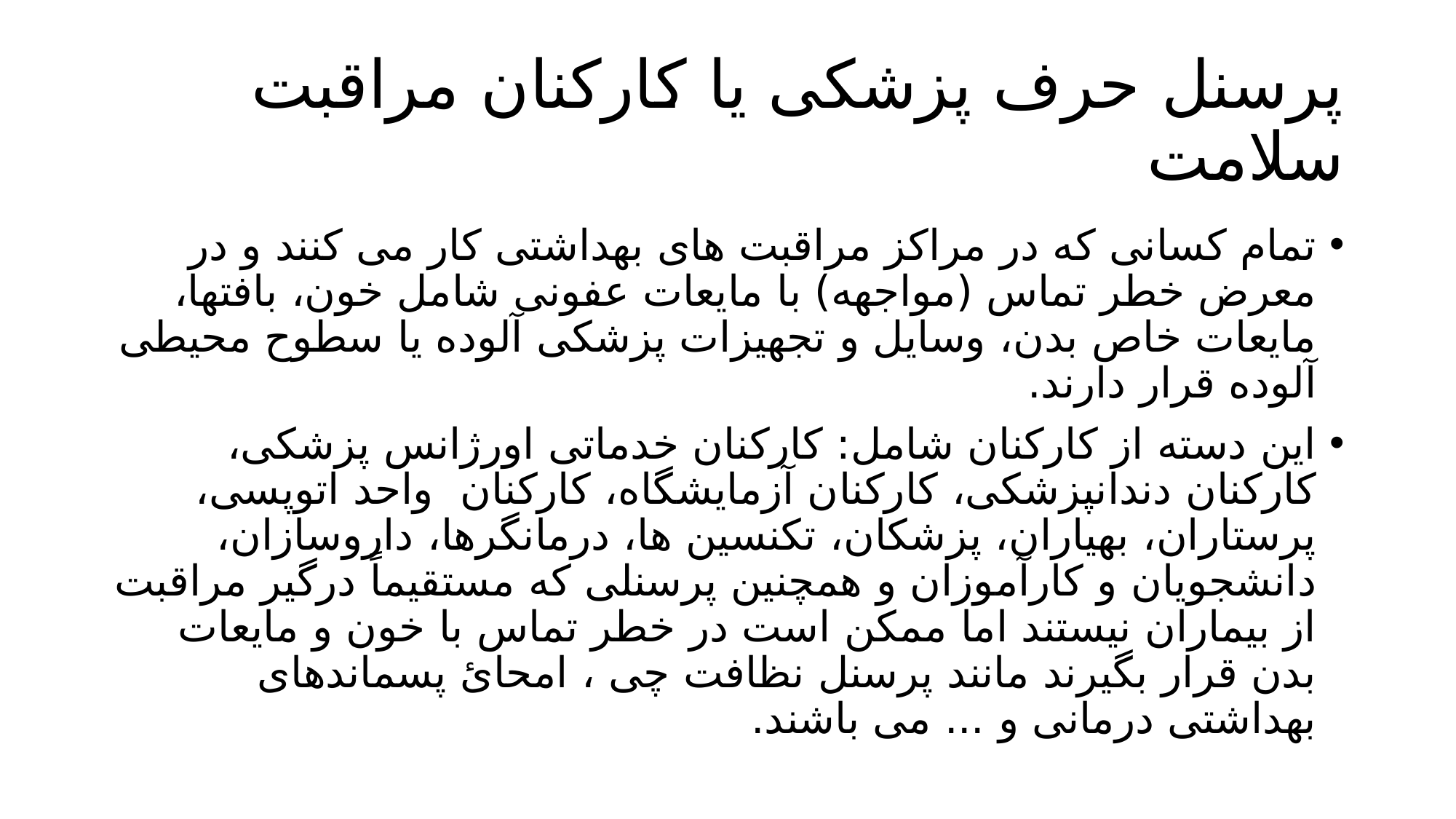

# پرسنل حرف پزشکی یا کارکنان مراقبت سلامت
تمام کسانی که در مراکز مراقبت های بهداشتی کار می کنند و در معرض خطر تماس (مواجهه) با مایعات عفونی شامل خون، بافتها، مایعات خاص بدن، وسایل و تجهیزات پزشکی آلوده یا سطوح محیطی آلوده قرار دارند.
این دسته از کارکنان شامل: کارکنان خدماتی اورژانس پزشکی، کارکنان دندانپزشکی، کارکنان آزمایشگاه، کارکنان  واحد اتوپسی، پرستاران، بهیاران، پزشکان، تکنسین ها، درمانگرها، داروسازان، دانشجویان و کارآموزان و همچنین پرسنلی که مستقیماً درگیر مراقبت از بیماران نیستند اما ممکن است در خطر تماس با خون و مایعات بدن قرار بگیرند مانند پرسنل نظافت چی ، امحائ پسماندهای بهداشتی درمانی و ... می باشند.